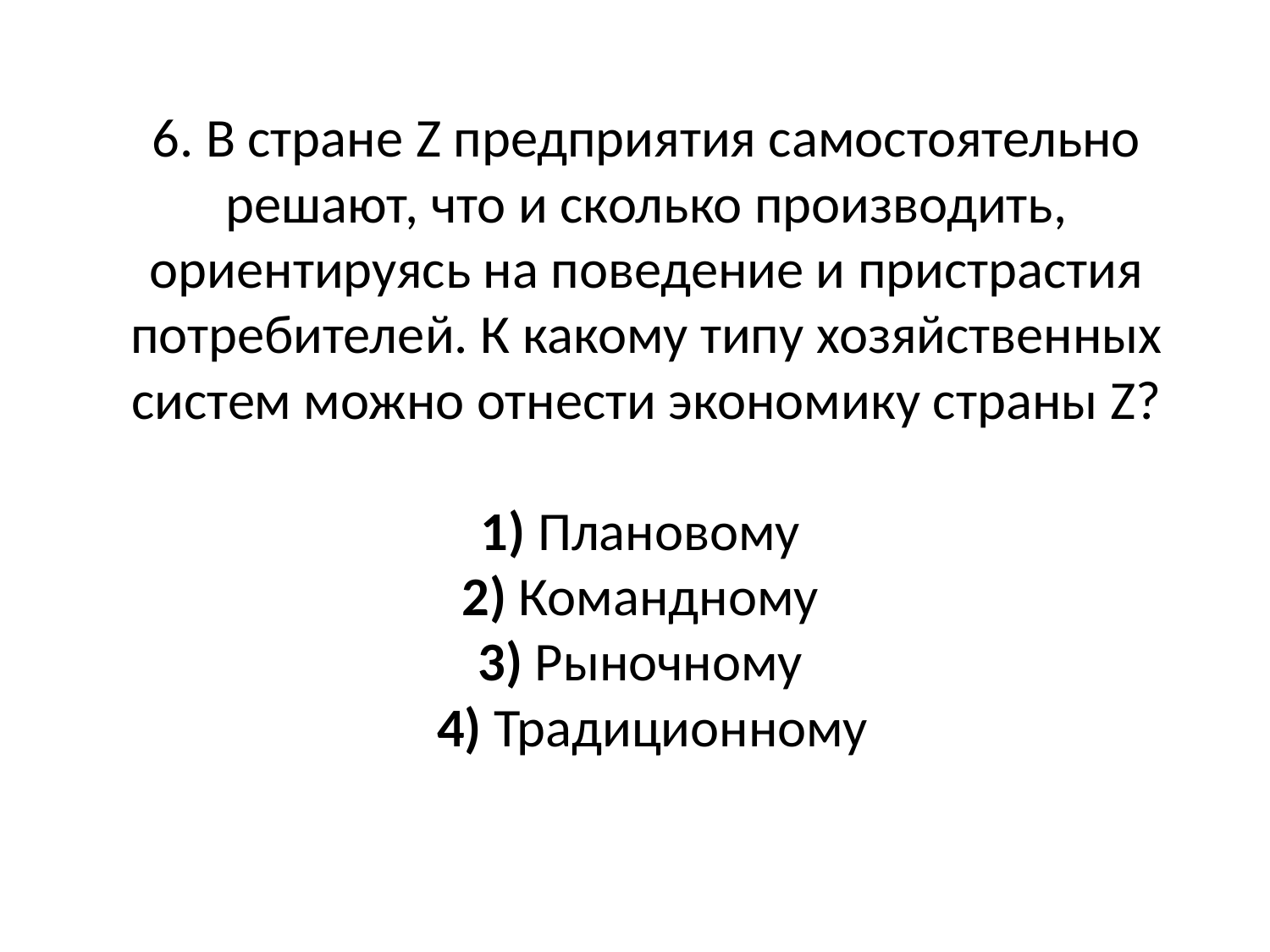

# 6. В стране Z предприятия самостоятельно решают, что и сколько производить, ориентируясь на поведение и пристрастия потребителей. К какому типу хозяйственных систем можно отнести экономику страны Z?     1) Плановому    2) Командному    3) Рыночному    4) Традиционному